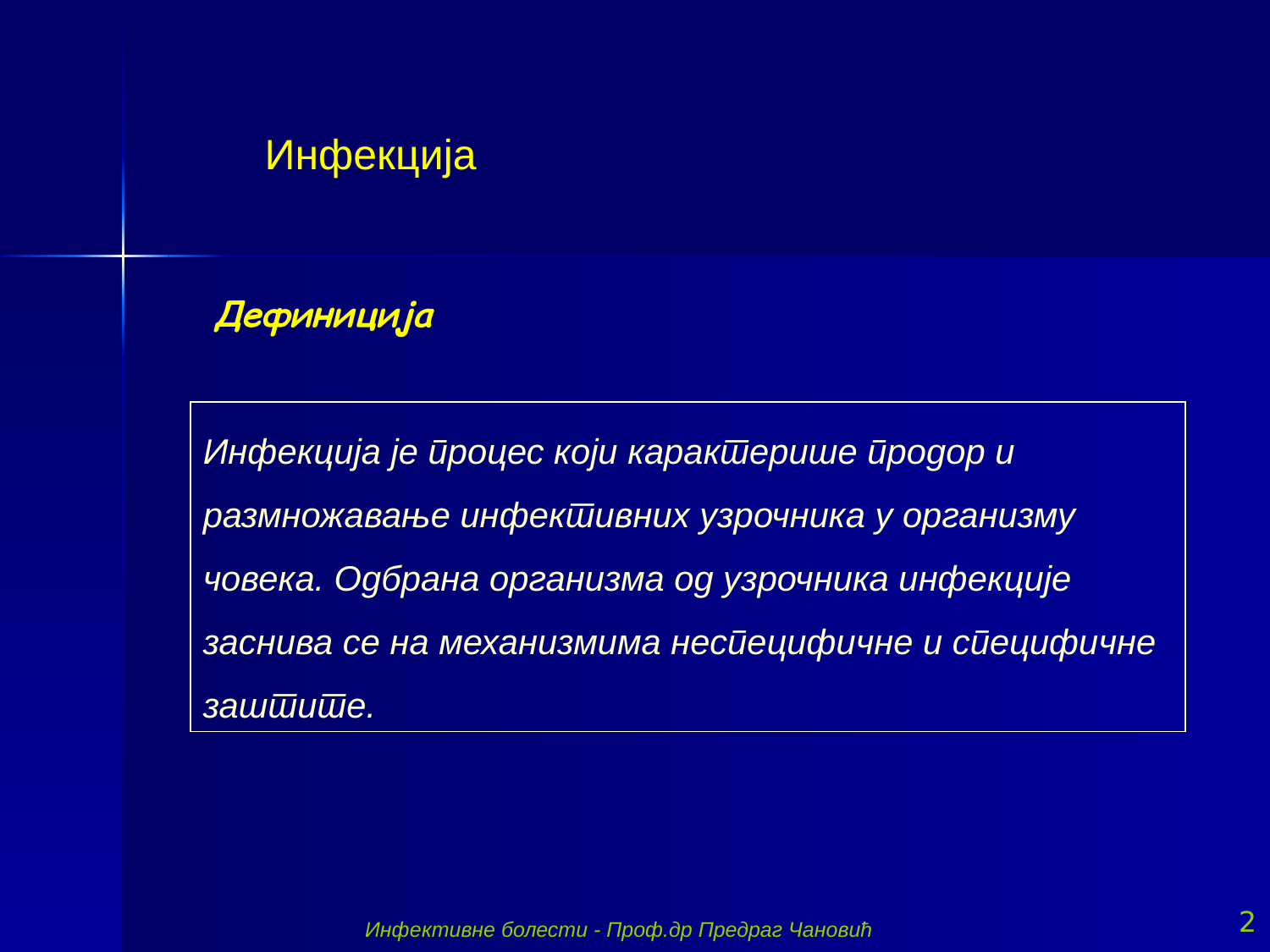

Инфекција
Дефиниција
Инфекција је процес који карактерише продор и размножавање инфективних узрочника у организму човека. Одбрана организма од узрочника инфекције заснива се на механизмима неспецифичне и специфичне заштите.
2
Инфективне болести - Проф.др Предраг Чановић